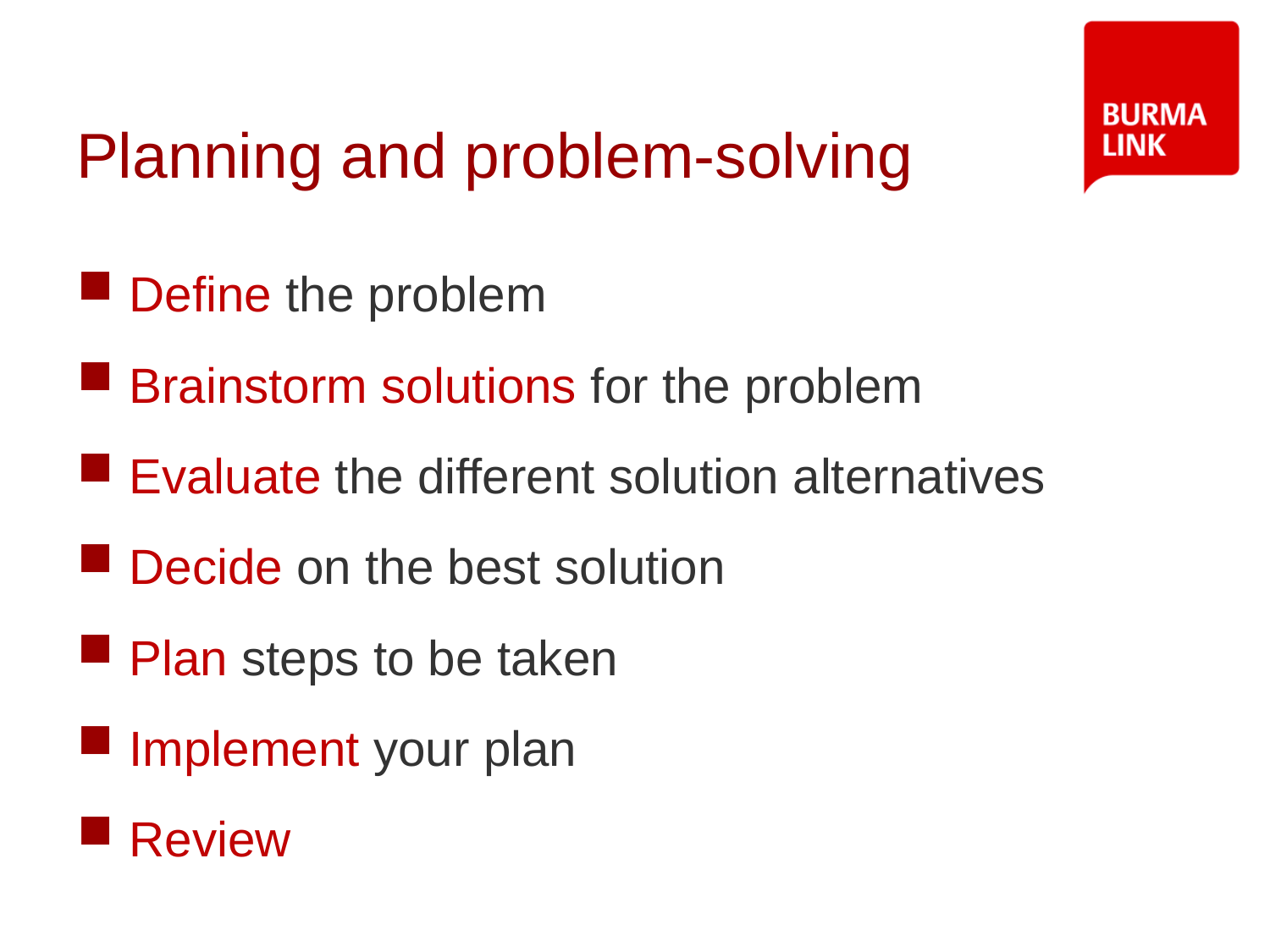

# Planning and problem-solving
58
 Define the problem
 Brainstorm solutions for the problem
 Evaluate the different solution alternatives
 Decide on the best solution
 Plan steps to be taken
 Implement your plan
 Review